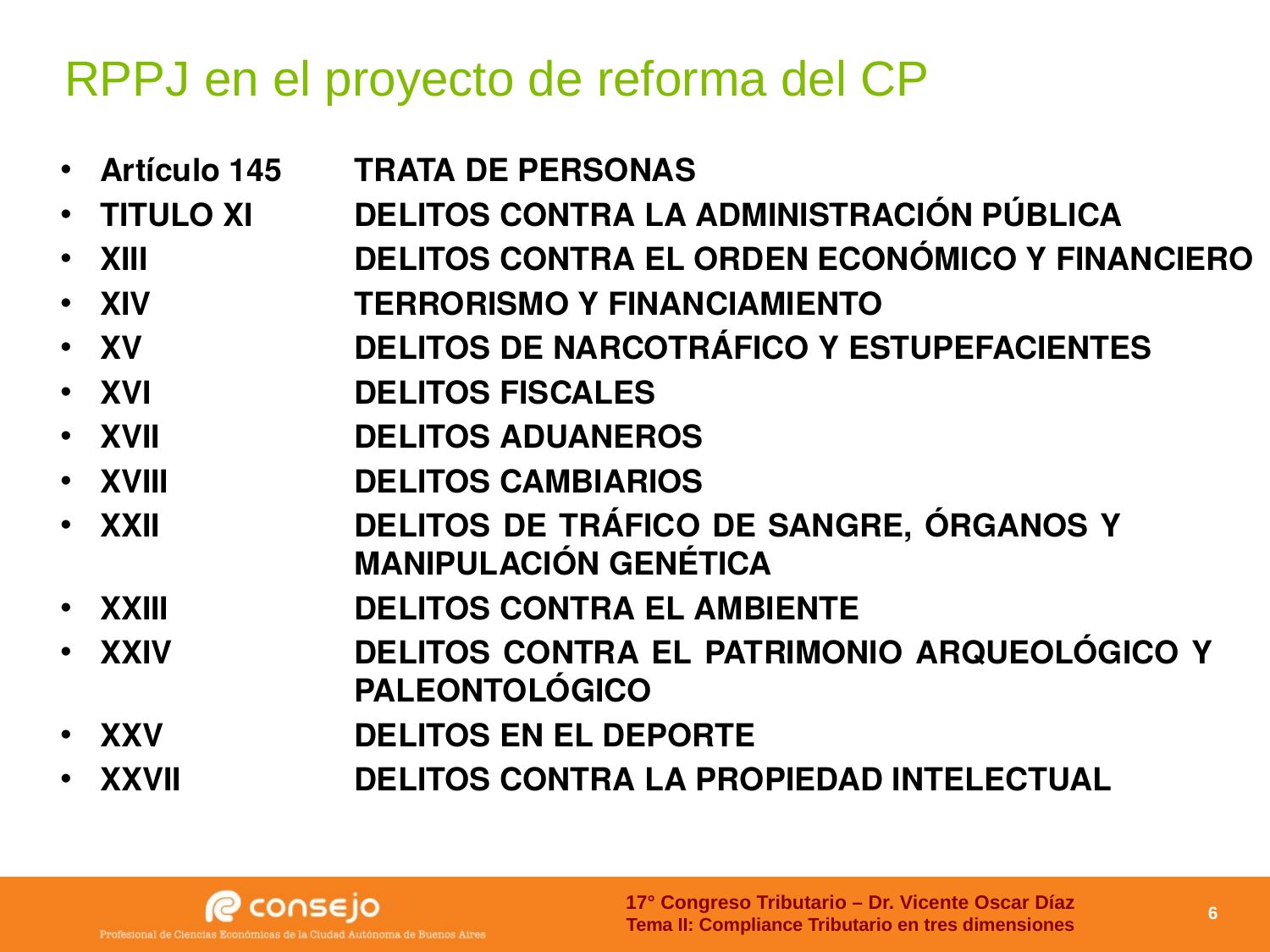

RPPJ en el proyecto de reforma del CP

Artículo 145	TRATA DE PERSONAS
TITULO XI	DELITOS CONTRA LA ADMINISTRACIÓN PÚBLICA
XIII		DELITOS CONTRA EL ORDEN ECONÓMICO Y FINANCIERO
XIV		TERRORISMO Y FINANCIAMIENTO
XV		DELITOS DE NARCOTRÁFICO Y ESTUPEFACIENTES
XVI		DELITOS FISCALES
XVII		DELITOS ADUANEROS
XVIII		DELITOS CAMBIARIOS
XXII		DELITOS DE TRÁFICO DE SANGRE, ÓRGANOS Y 				MANIPULACIÓN GENÉTICA
XXIII		DELITOS CONTRA EL AMBIENTE
XXIV		DELITOS CONTRA EL PATRIMONIO ARQUEOLÓGICO Y 			PALEONTOLÓGICO
XXV		DELITOS EN EL DEPORTE
XXVII		DELITOS CONTRA LA PROPIEDAD INTELECTUAL